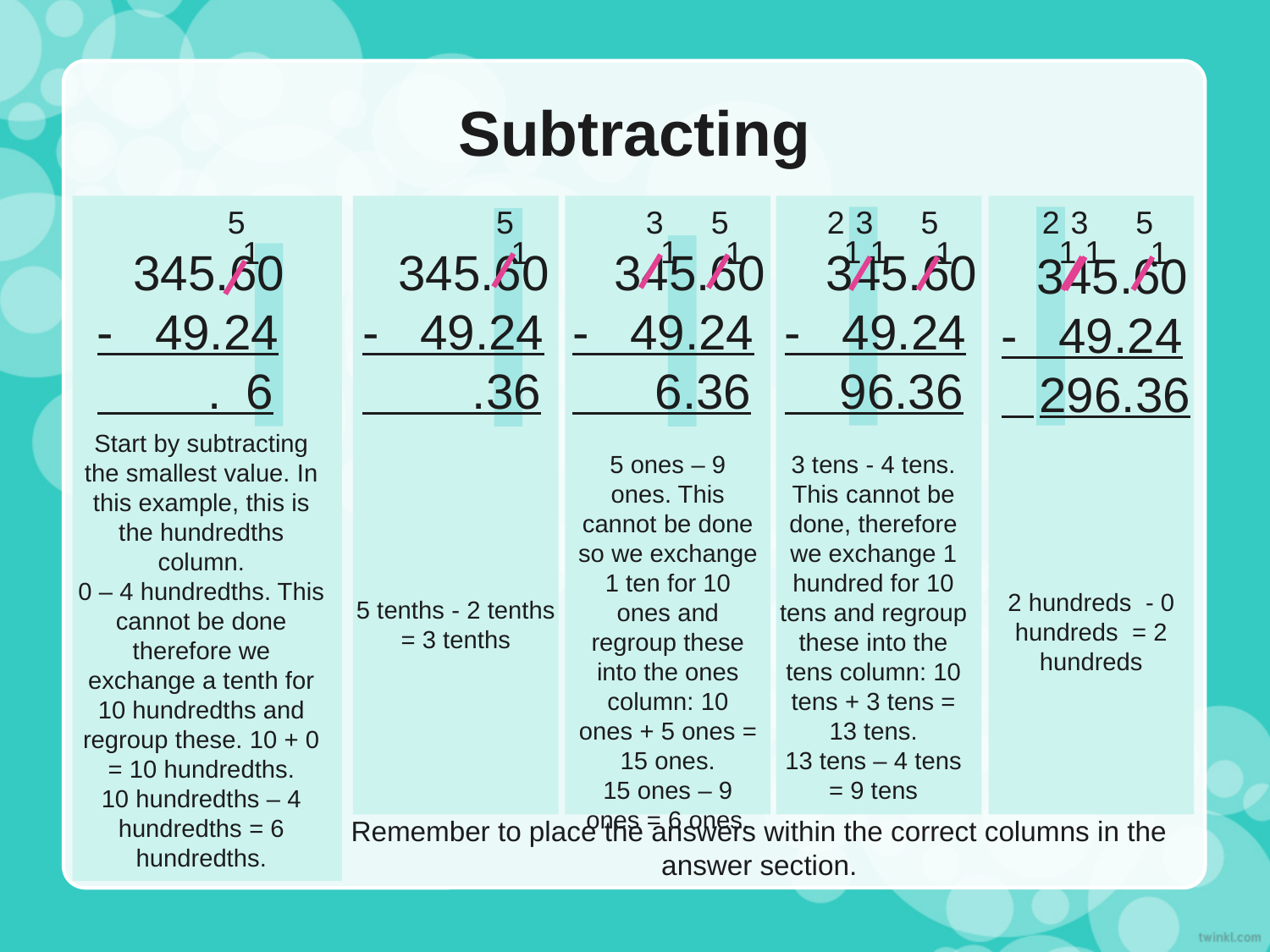

# Subtracting

5
1
   345.60
-   49.24
        .  6

Start by subtracting the smallest value. In this example, this is the hundredths column.
0 – 4 hundredths. This cannot be done therefore we exchange a tenth for 10 hundredths and regroup these. 10 + 0 = 10 hundredths.
10 hundredths – 4 hundredths = 6 hundredths.

5

1
   345.60
-   49.24
        .36
5 tenths - 2 tenths = 3 tenths

3
5
1
1
   345.60
-   49.24
      6.36

5 ones – 9 ones. This cannot be done so we exchange 1 ten for 10 ones and regroup these into the ones column: 10 ones + 5 ones = 15 ones.
15 ones – 9 ones = 6 ones.

2
3
5

1
1
1
   345.60
-   49.24
    96.36
3 tens - 4 tens. This cannot be done, therefore we exchange 1 hundred for 10 tens and regroup these into the tens column: 10 tens + 3 tens = 13 tens.
13 tens – 4 tens = 9 tens

2
3
5

1
1
1
   345.60
-   49.24
  296.36
2 hundreds  - 0 hundreds  = 2 hundreds
Remember to place the answers within the correct columns in the answer section.